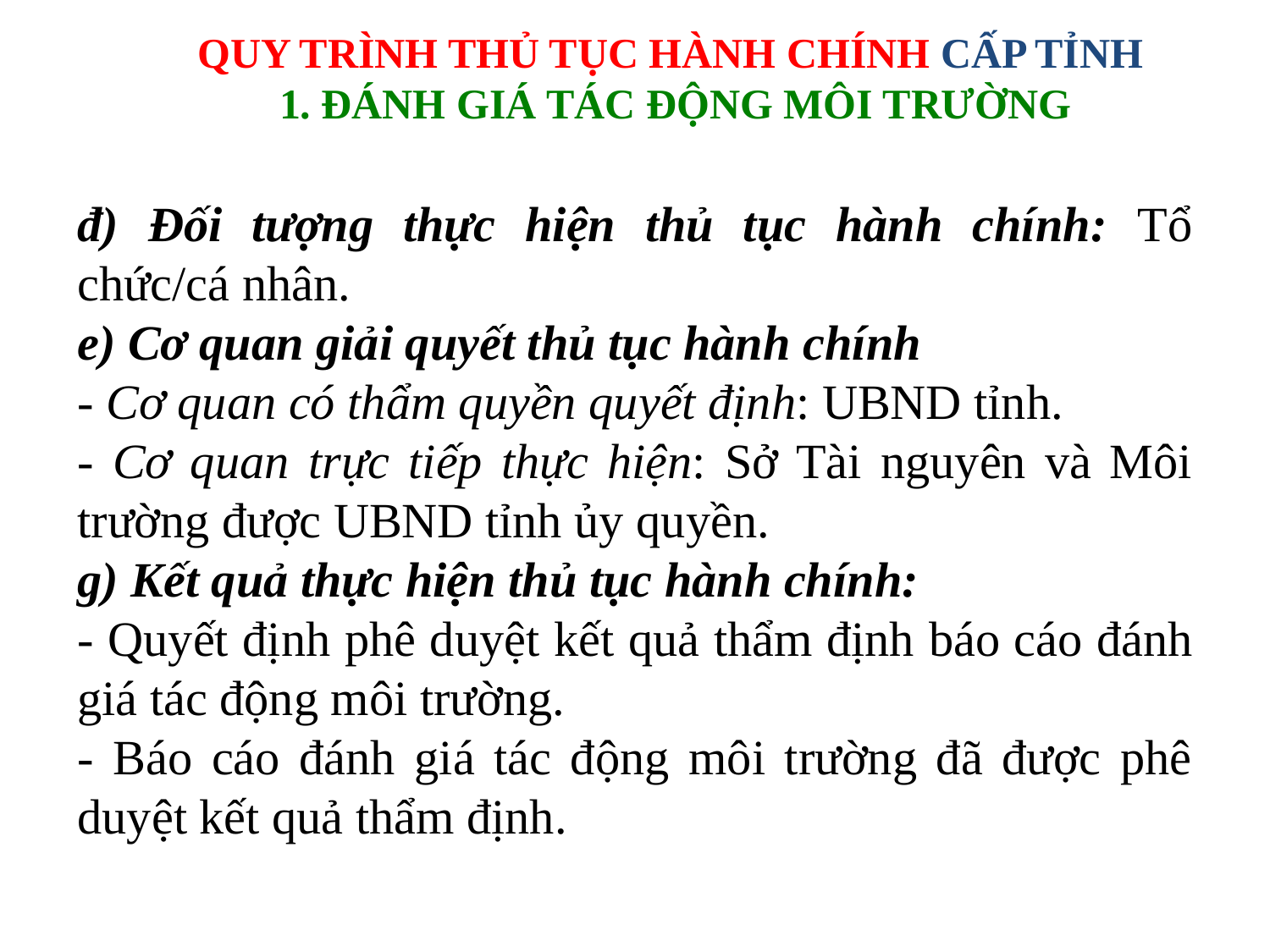

QUY TRÌNH THỦ TỤC HÀNH CHÍNH CẤP TỈNH
1. ĐÁNH GIÁ TÁC ĐỘNG MÔI TRƯỜNG
đ) Đối tượng thực hiện thủ tục hành chính: Tổ chức/cá nhân.
e) Cơ quan giải quyết thủ tục hành chính
- Cơ quan có thẩm quyền quyết định: UBND tỉnh.
- Cơ quan trực tiếp thực hiện: Sở Tài nguyên và Môi trường được UBND tỉnh ủy quyền.
g) Kết quả thực hiện thủ tục hành chính:
- Quyết định phê duyệt kết quả thẩm định báo cáo đánh giá tác động môi trường.
- Báo cáo đánh giá tác động môi trường đã được phê duyệt kết quả thẩm định.